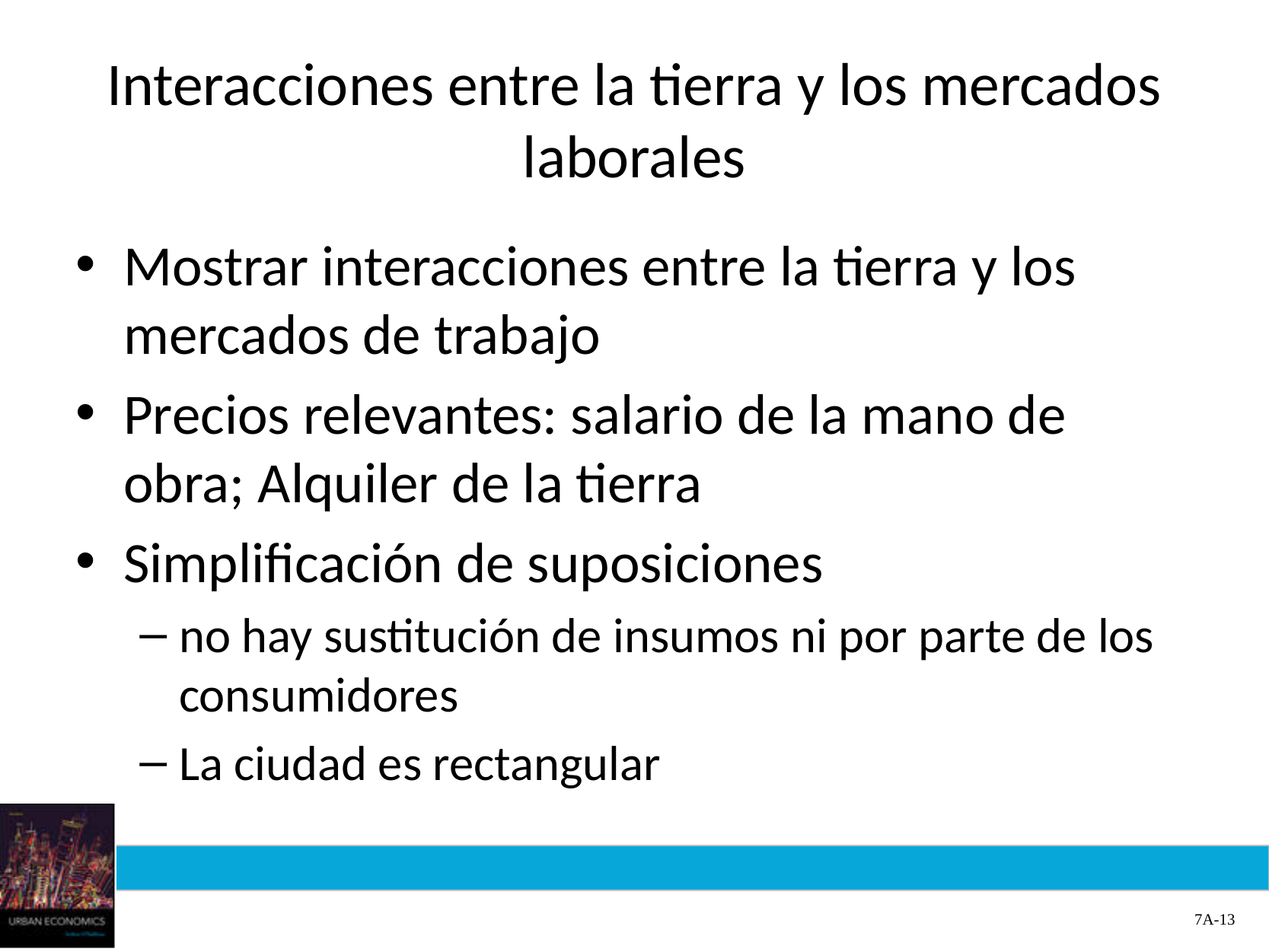

# Interacciones entre la tierra y los mercados laborales
Mostrar interacciones entre la tierra y los mercados de trabajo
Precios relevantes: salario de la mano de obra; Alquiler de la tierra
Simplificación de suposiciones
no hay sustitución de insumos ni por parte de los consumidores
La ciudad es rectangular
7A-13